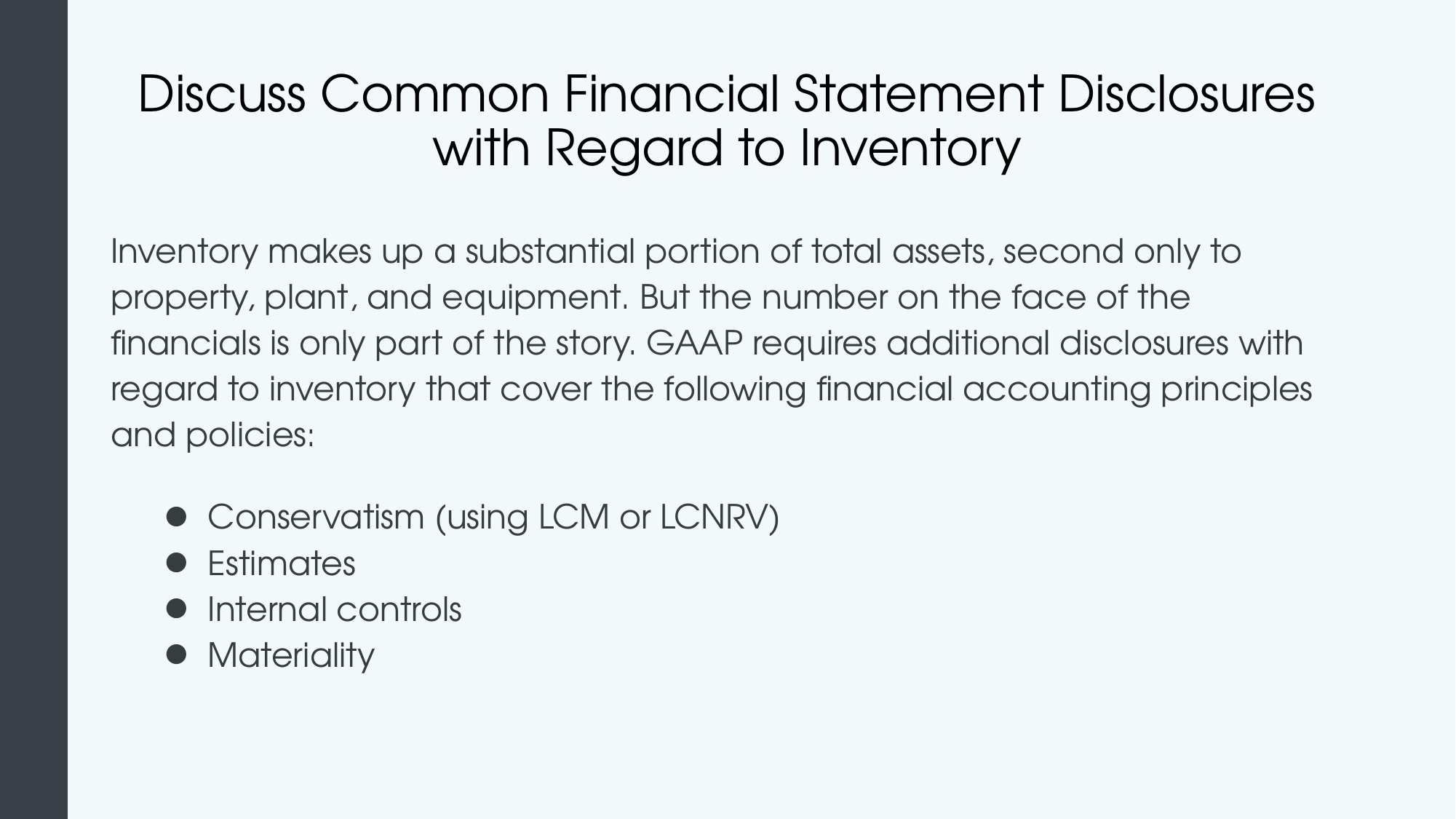

# Discuss Common Financial Statement Disclosures with Regard to Inventory
Inventory makes up a substantial portion of total assets, second only to property, plant, and equipment. But the number on the face of the financials is only part of the story. GAAP requires additional disclosures with regard to inventory that cover the following financial accounting principles and policies:
Conservatism (using LCM or LCNRV)
Estimates
Internal controls
Materiality